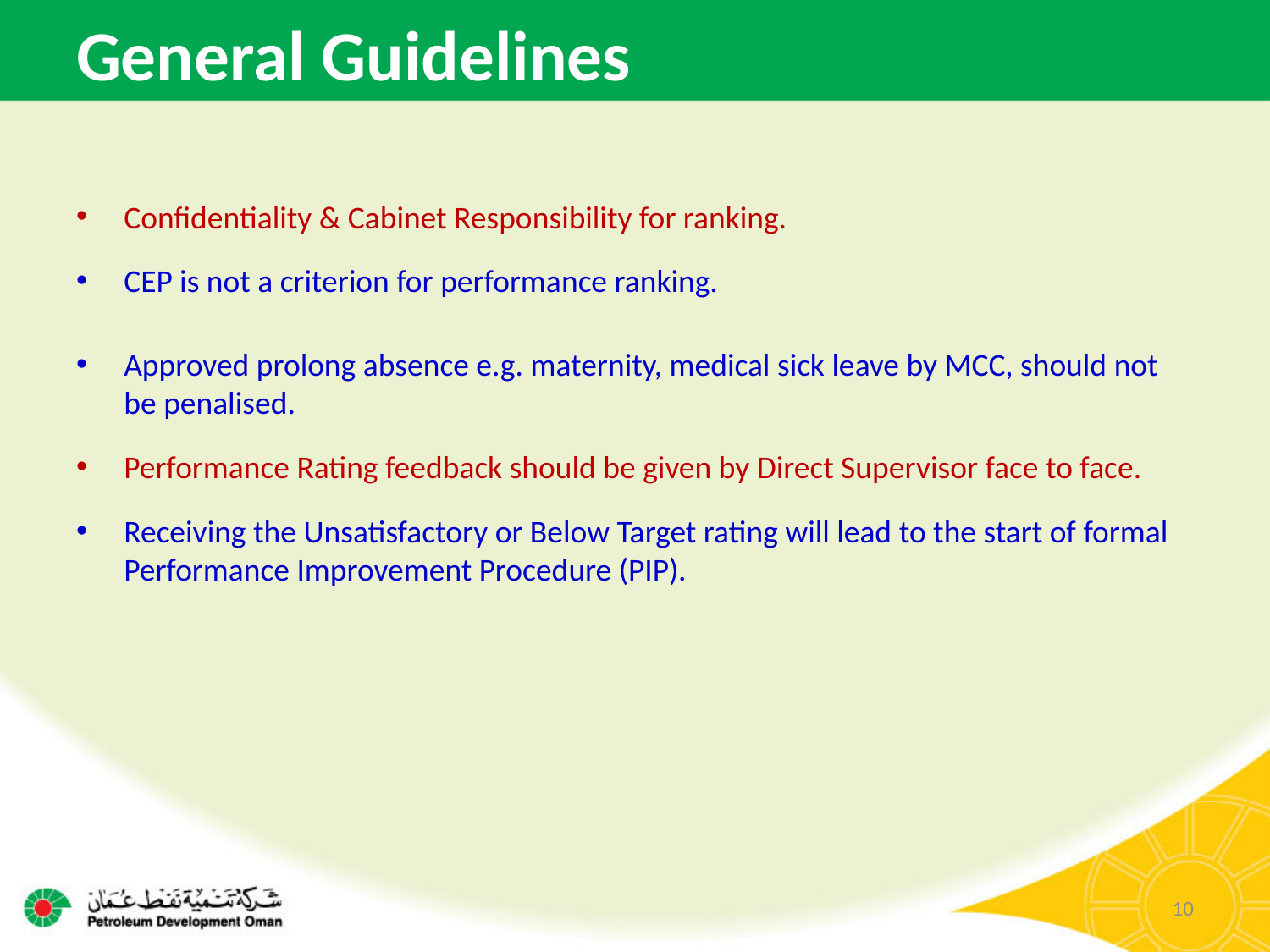

# General Guidelines
Confidentiality & Cabinet Responsibility for ranking.

CEP is not a criterion for performance ranking.

Approved prolong absence e.g. maternity, medical sick leave by MCC, should not be penalised.

Performance Rating feedback should be given by Direct Supervisor face to face.

Receiving the Unsatisfactory or Below Target rating will lead to the start of formal Performance Improvement Procedure (PIP).

10